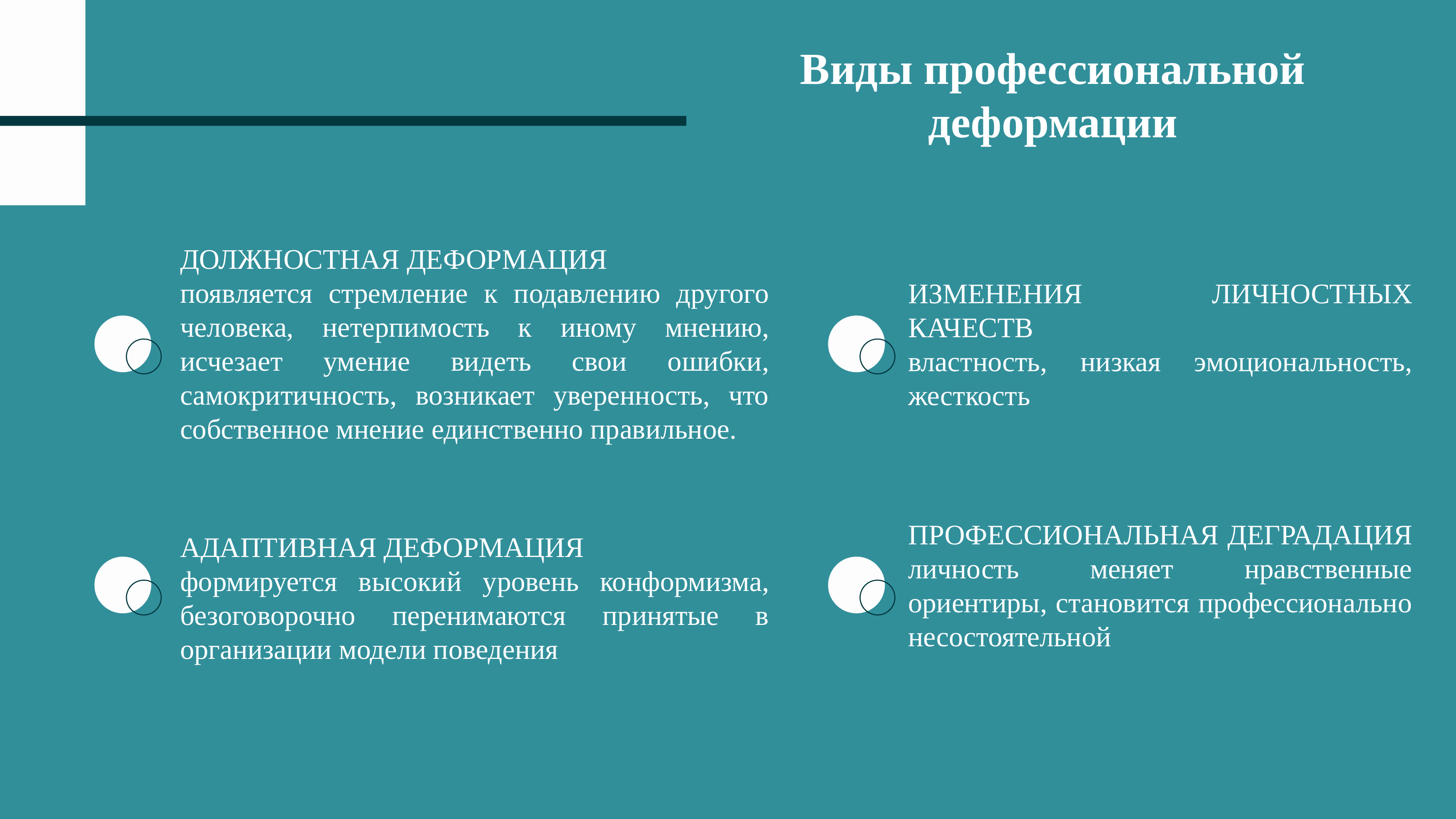

Виды профессиональной деформации

ДОЛЖНОСТНАЯ ДЕФОРМАЦИЯ
появляется стремление к подавлению другого человека, нетерпимость к иному мнению, исчезает умение видеть свои ошибки, самокритичность, возникает уверенность, что собственное мнение единственно правильное.
ИЗМЕНЕНИЯ ЛИЧНОСТНЫХ КАЧЕСТВ
властность, низкая эмоциональность, жесткость

ПРОФЕССИОНАЛЬНАЯ ДЕГРАДАЦИЯ
личность меняет нравственные ориентиры, становится профессионально несостоятельной
АДАПТИВНАЯ ДЕФОРМАЦИЯ
формируется высокий уровень конформизма, безоговорочно перенимаются принятые в организации модели поведения